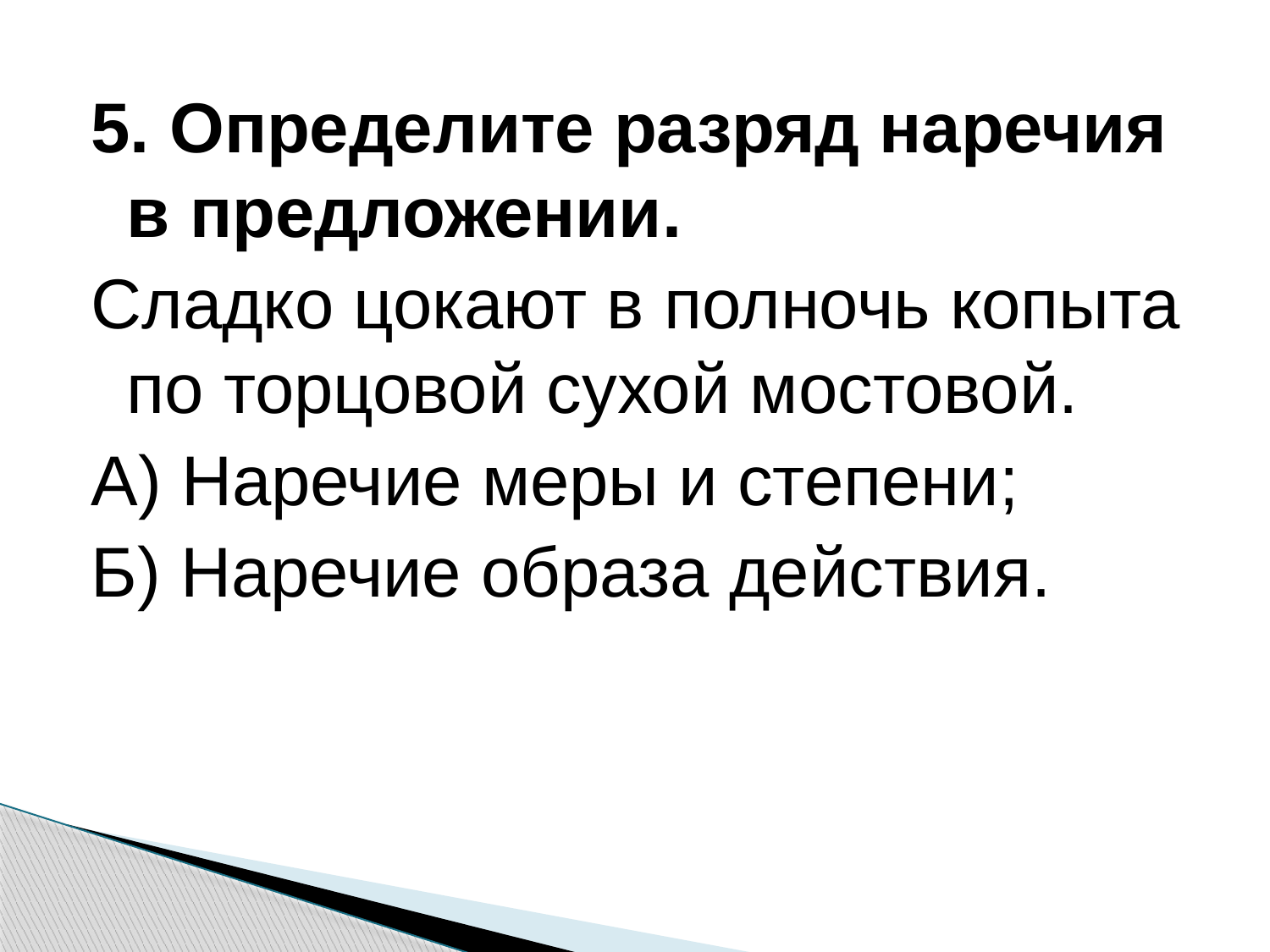

5. Определите разряд наречия в предложении.
Сладко цокают в полночь копыта по торцовой сухой мостовой.
А) Наречие меры и степени;
Б) Наречие образа действия.